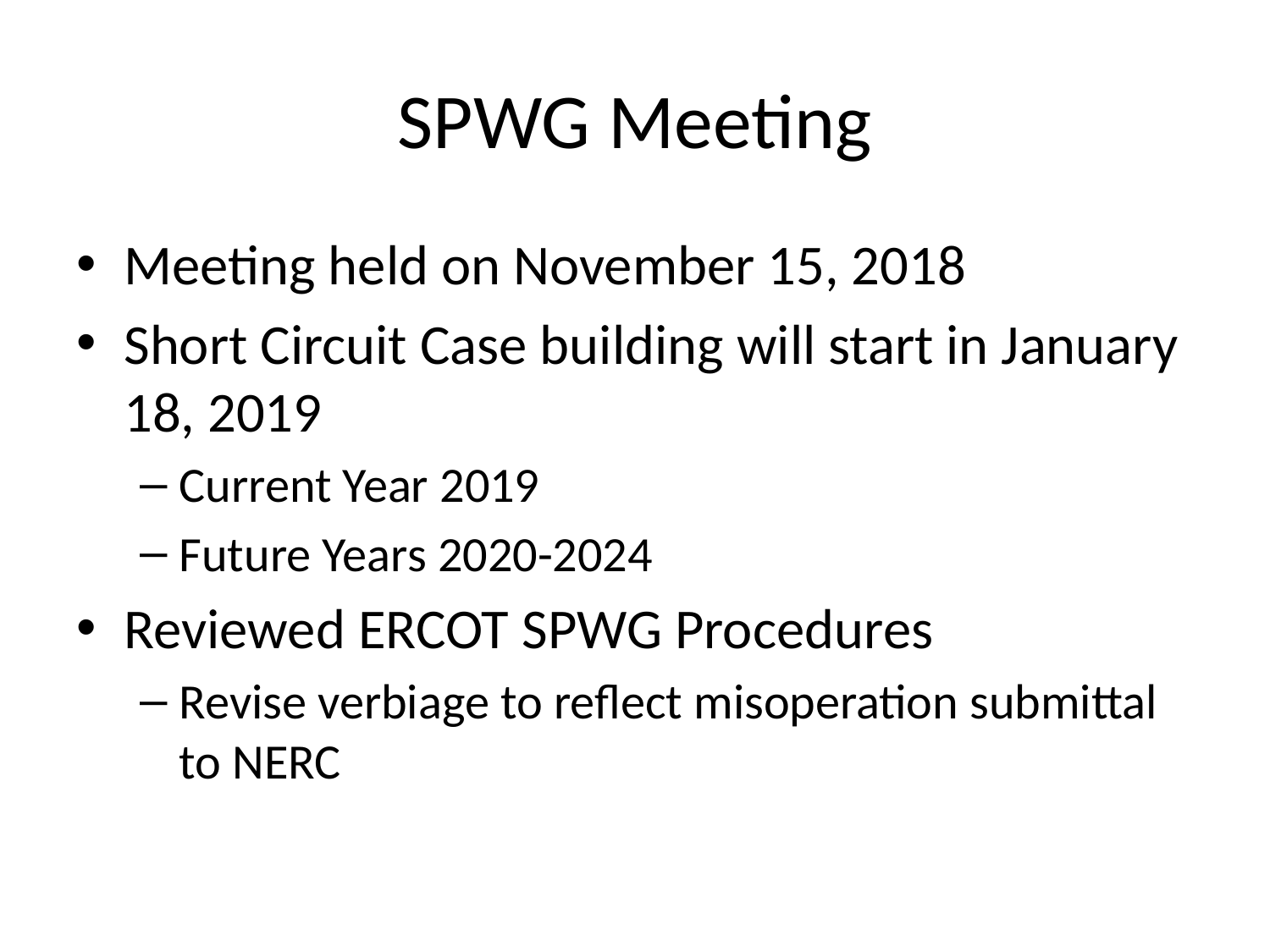

# SPWG Meeting
Meeting held on November 15, 2018
Short Circuit Case building will start in January 18, 2019
Current Year 2019
Future Years 2020-2024
Reviewed ERCOT SPWG Procedures
Revise verbiage to reflect misoperation submittal to NERC